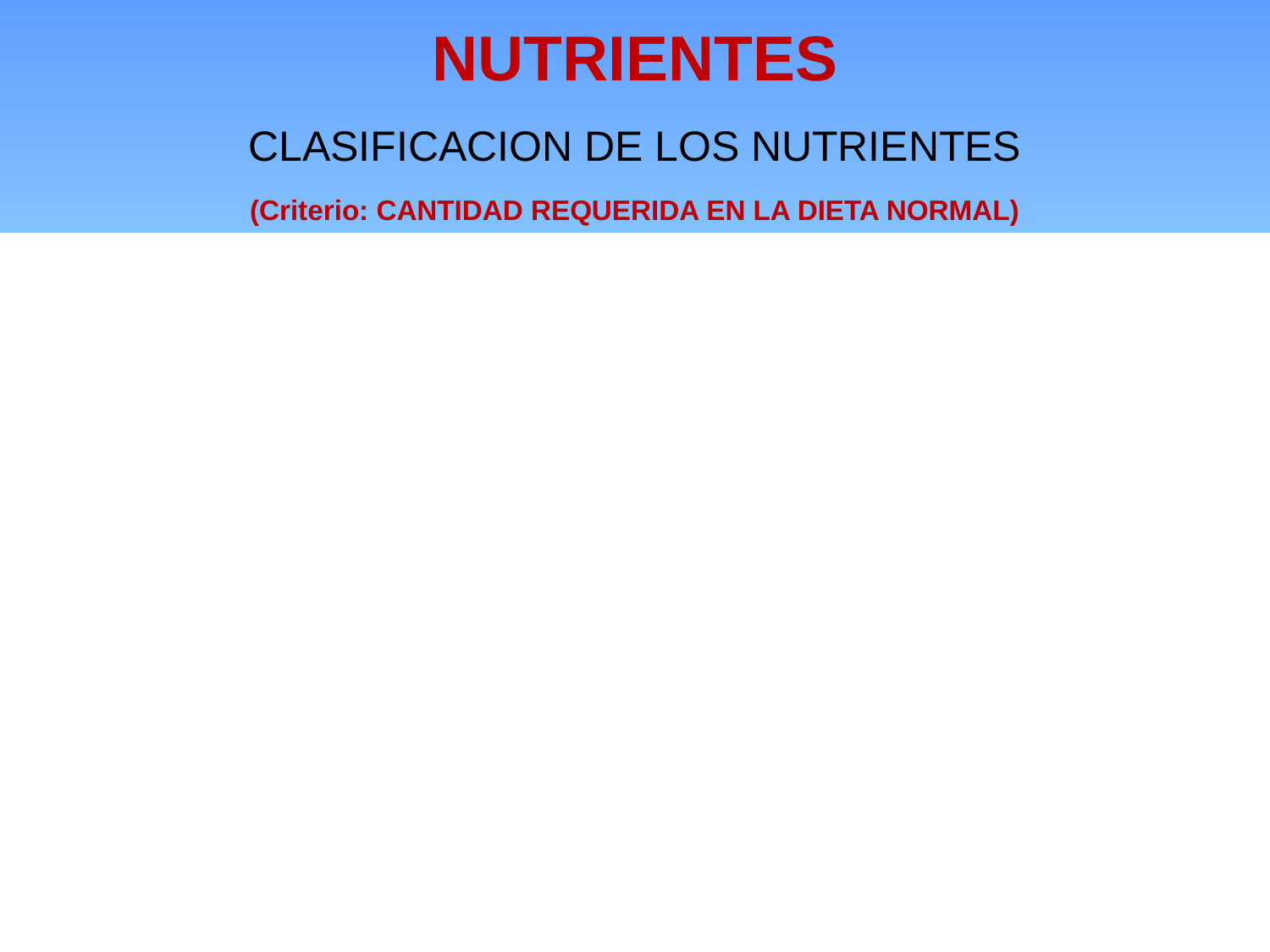

NUTRIENTES
CLASIFICACION DE LOS NUTRIENTES
(Criterio: CANTIDAD REQUERIDA EN LA DIETA NORMAL)

H. DE CARBONO

PROTEINAS

LIPIDOS

VITAMINAS

MINERALES

OLIGOELEMENTOS
No pueden ser sintetizados por el organismo
en cantidades suficientes

MACRONUTRIENTES
ALIMENTOS BÁSICOS FUENTES DE ENERGÍA
MICRONUTRIENTES
FACTORES DIETÉTICOS ESENCIALES